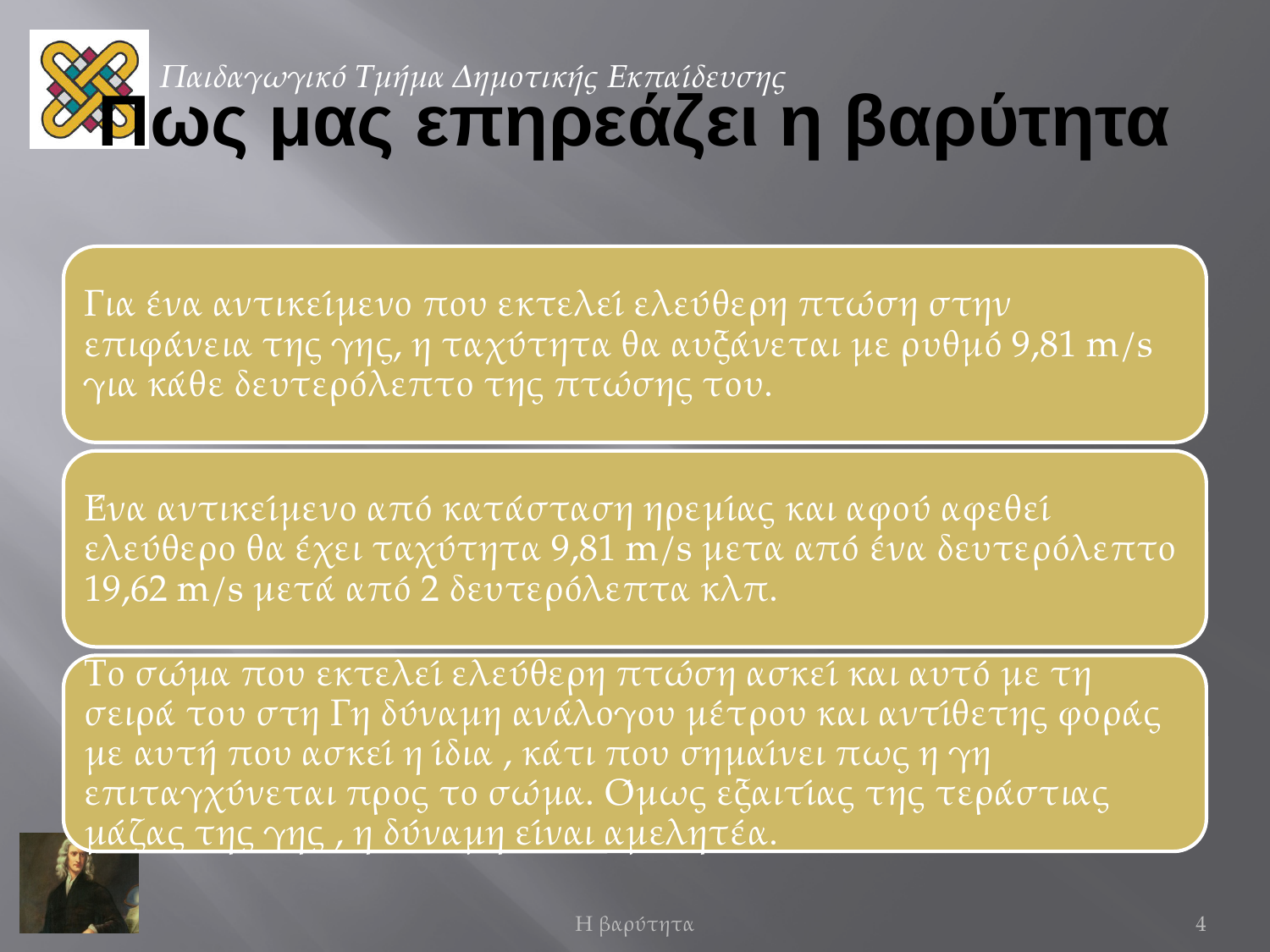

# Πως μας επηρεάζει η βαρύτητα
Για ένα αντικείμενο που εκτελεί ελεύθερη πτώση στην επιφάνεια της γης, η ταχύτητα θα αυξάνεται με ρυθμό 9,81 m/s για κάθε δευτερόλεπτο της πτώσης του.
Ένα αντικείμενο από κατάσταση ηρεμίας και αφού αφεθεί ελεύθερο θα έχει ταχύτητα 9,81 m/s μετα από ένα δευτερόλεπτο 19,62 m/s μετά από 2 δευτερόλεπτα κλπ.
Το σώμα που εκτελεί ελεύθερη πτώση ασκεί και αυτό με τη σειρά του στη Γη δύναμη ανάλογου μέτρου και αντίθετης φοράς με αυτή που ασκεί η ίδια , κάτι που σημαίνει πως η γη επιταγχύνεται προς το σώμα. Όμως εξαιτίας της τεράστιας μάζας της γης , η δύναμη είναι αμελητέα.
Η βαρύτητα
4